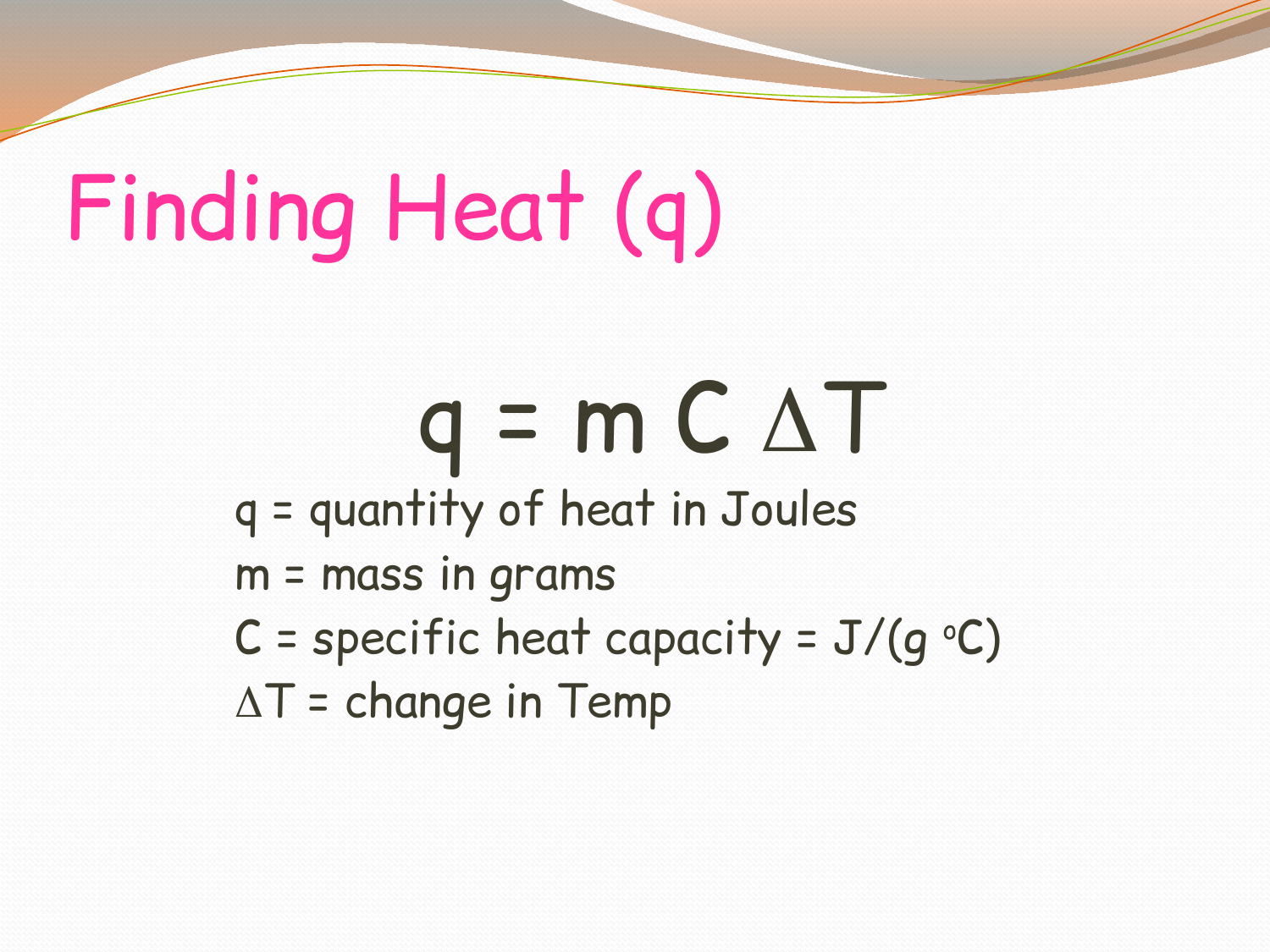

# Finding Heat (q)

q = m C ΔT
	q = quantity of heat in Joules
	m = mass in grams
	C = specific heat capacity = J/(g oC)
	ΔT = change in Temp